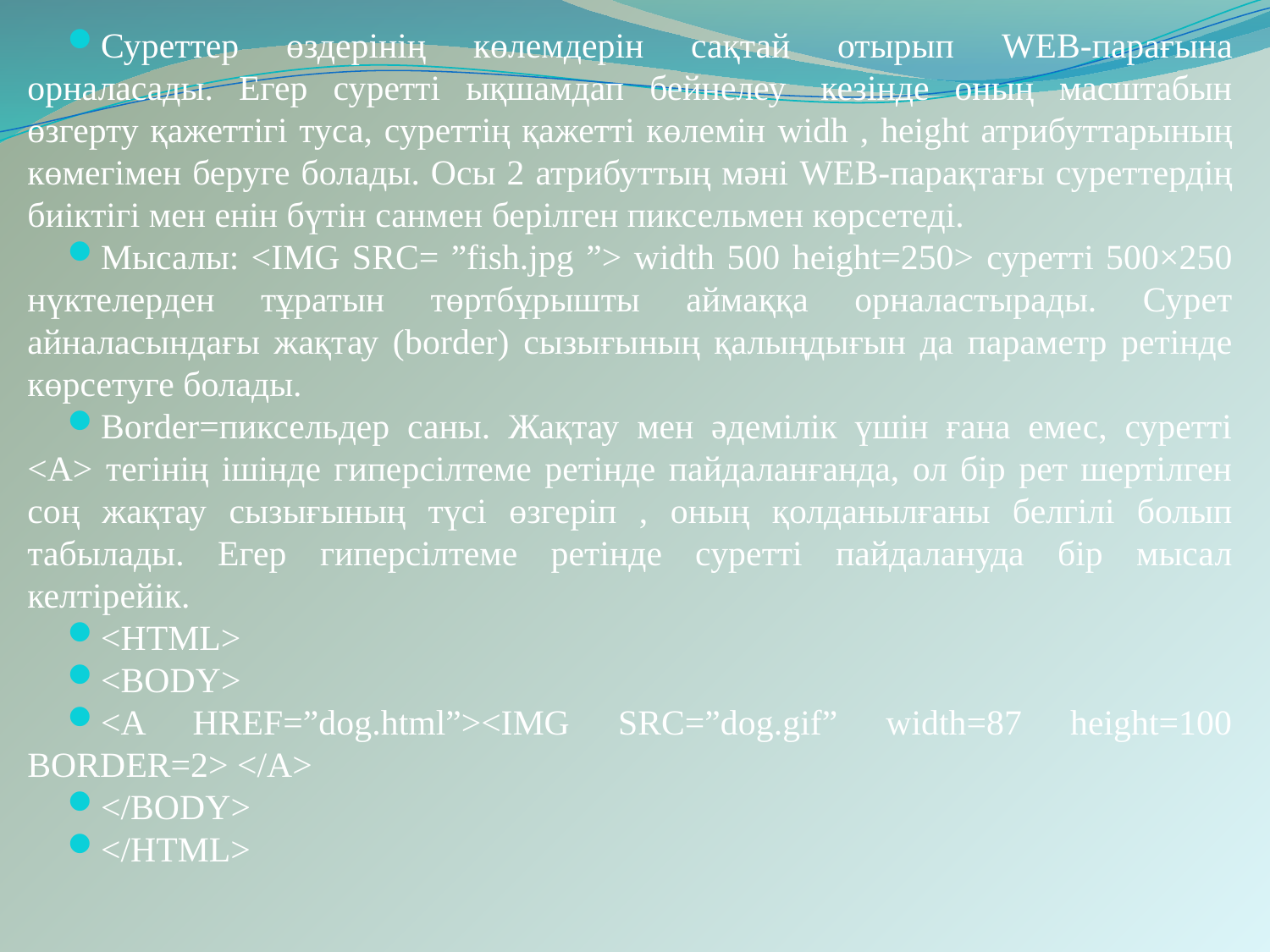

Суреттер өздерінің көлемдерін сақтай отырып WEB-парағына орналасады. Егер суретті ықшамдап бейнелеу  кезінде оның масштабын өзгерту қажеттігі туса, суреттің қажетті көлемін widh , height атрибуттарының көмегімен беруге болады. Осы 2 атрибуттың мәні WEB-парақтағы суреттердің биіктігі мен енін бүтін санмен берілген пиксельмен көрсетеді.
Мысалы: <IMG SRC= ”fish.jpg ”> width 500 height=250> суретті 500×250 нүктелерден тұратын төртбұрышты аймаққа орналастырады. Сурет айналасындағы жақтау (border) сызығының қалыңдығын да параметр ретінде көрсетуге болады.
Border=пиксельдер саны. Жақтау мен әдемілік үшін ғана емес, суретті <A> тегінің ішінде гиперсілтеме ретінде пайдаланғанда, ол бір рет шертілген соң жақтау сызығының түсі өзгеріп , оның қолданылғаны белгілі болып табылады. Егер гиперсілтеме ретінде суретті пайдалануда бір мысал келтірейік.
<HTML>
<BODY>
<A HREF=”dog.html”><IMG SRC=”dog.gif” width=87 height=100 BORDER=2> </A>
</BODY>
</HTML>